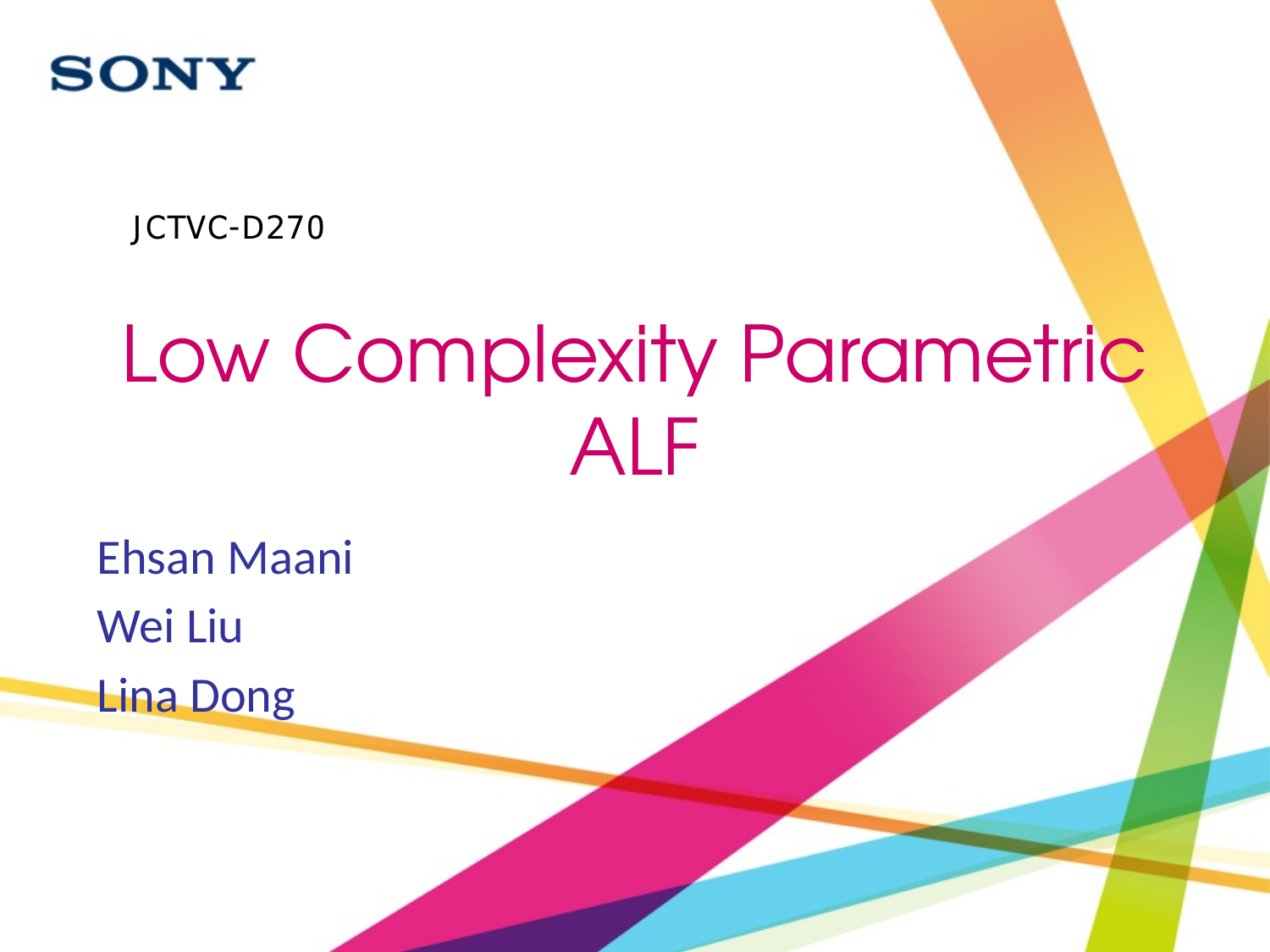

JCTVC-D270
# Low Complexity Parametric ALF
Ehsan Maani
Wei Liu
Lina Dong
1